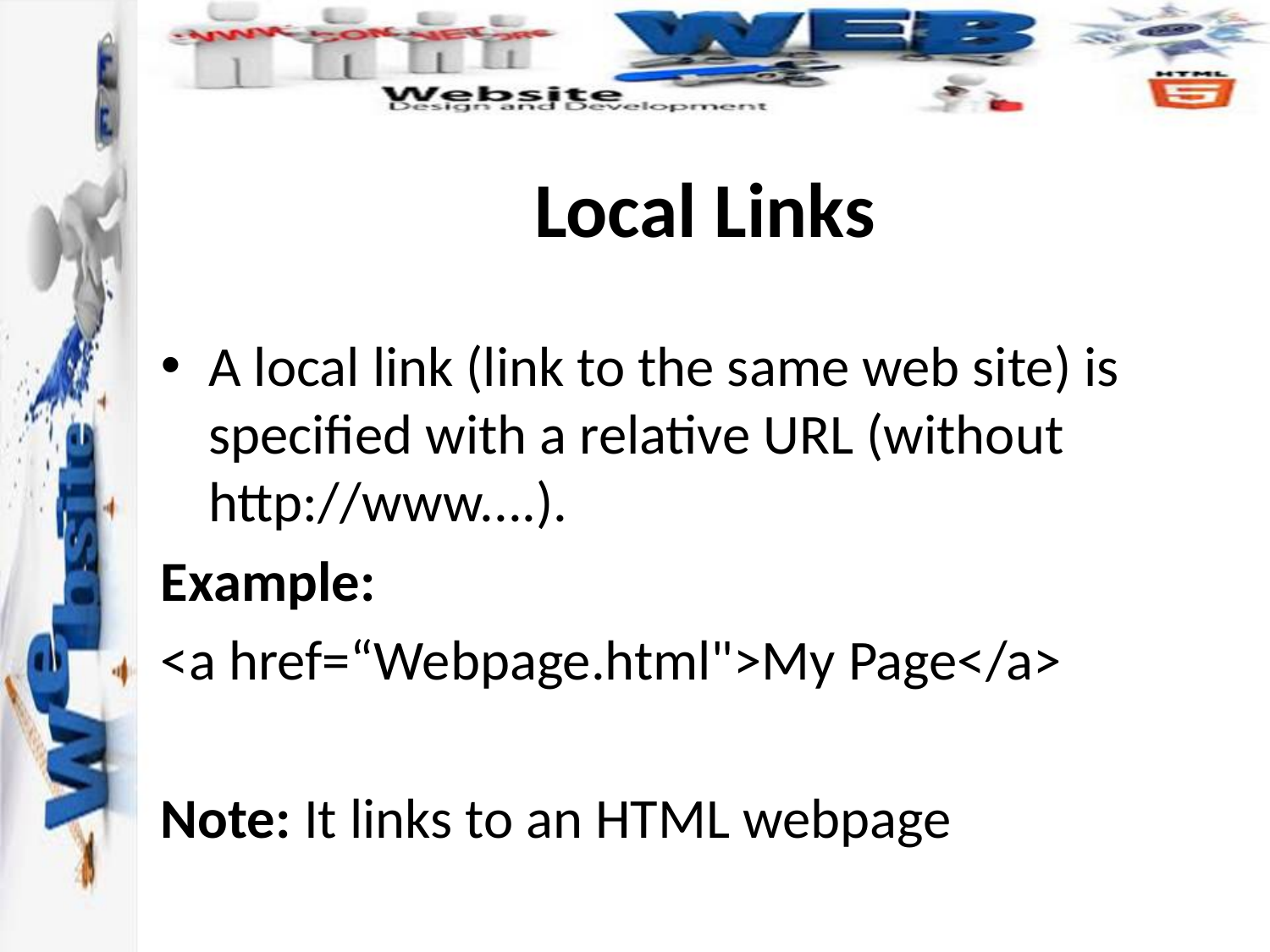

# Local Links
A local link (link to the same web site) is specified with a relative URL (without http://www....).
Example:
<a href=“Webpage.html">My Page</a>

Note: It links to an HTML webpage